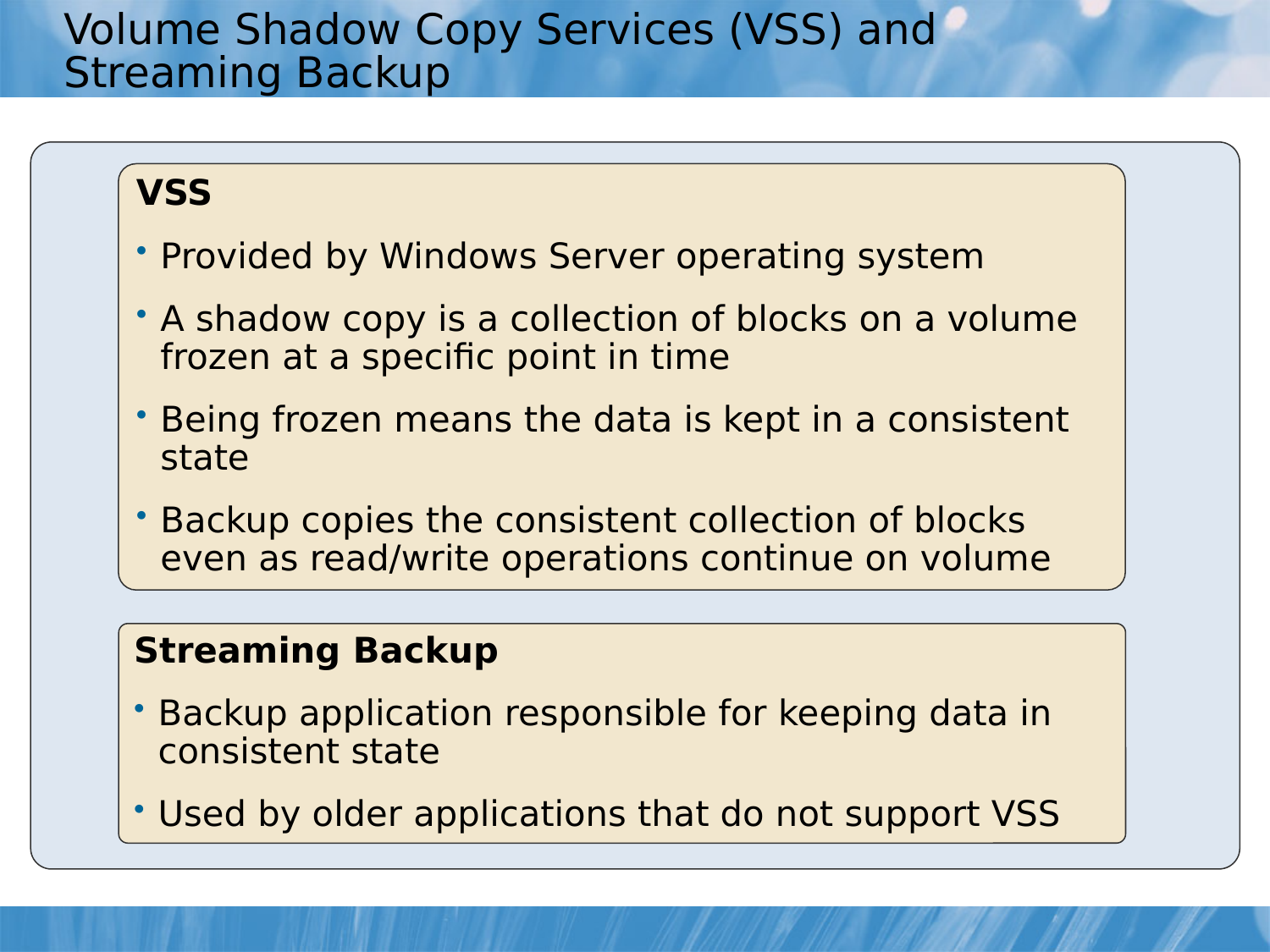

# Volume Shadow Copy Services (VSS) and Streaming Backup

VSS
Provided by Windows Server operating system
A shadow copy is a collection of blocks on a volume frozen at a specific point in time
Being frozen means the data is kept in a consistent state
Backup copies the consistent collection of blocks even as read/write operations continue on volume
Streaming Backup
Backup application responsible for keeping data in consistent state
Used by older applications that do not support VSS